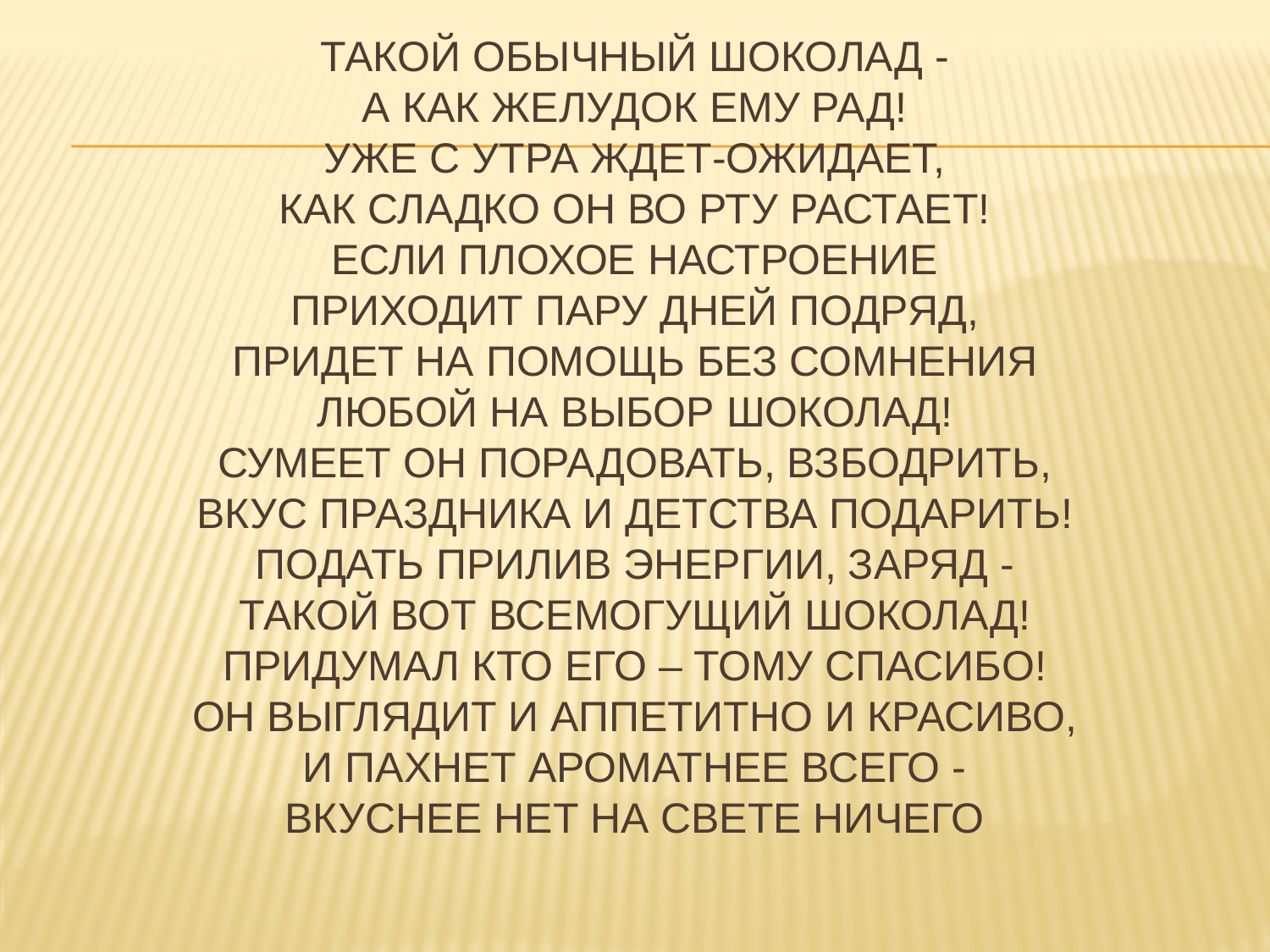

# Такой обычный шоколад - А как желудок ему рад! Уже с утра ждет-ожидает, Как сладко он во рту растает! Если плохое настроение Приходит пару дней подряд, Придет на помощь без сомнения Любой на выбор шоколад! Сумеет он порадовать, взбодрить, Вкус праздника и детства подарить! Подать прилив энергии, заряд - Такой вот всемогущий шоколад! Придумал кто его – тому спасибо! Он выглядит и аппетитно и красиво, И пахнет ароматнее всего - Вкуснее нет на свете ничего